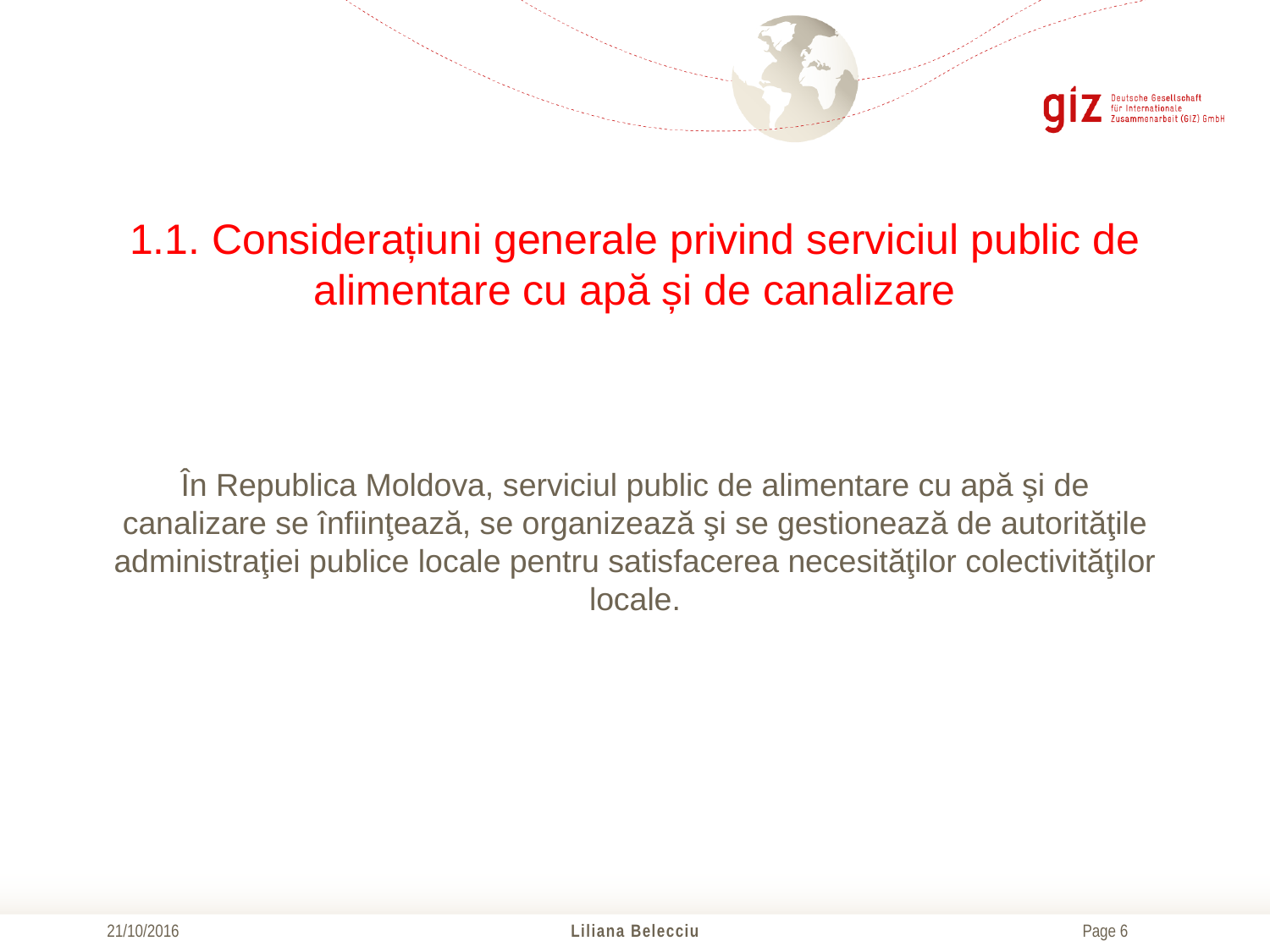

# 1.1. Considerațiuni generale privind serviciul public de alimentare cu apă și de canalizare

În Republica Moldova, serviciul public de alimentare cu apă şi de canalizare se înfiinţează, se organizează şi se gestionează de autorităţile administraţiei publice locale pentru satisfacerea necesităţilor colectivităţilor locale.
21/10/2016
Liliana Belecciu